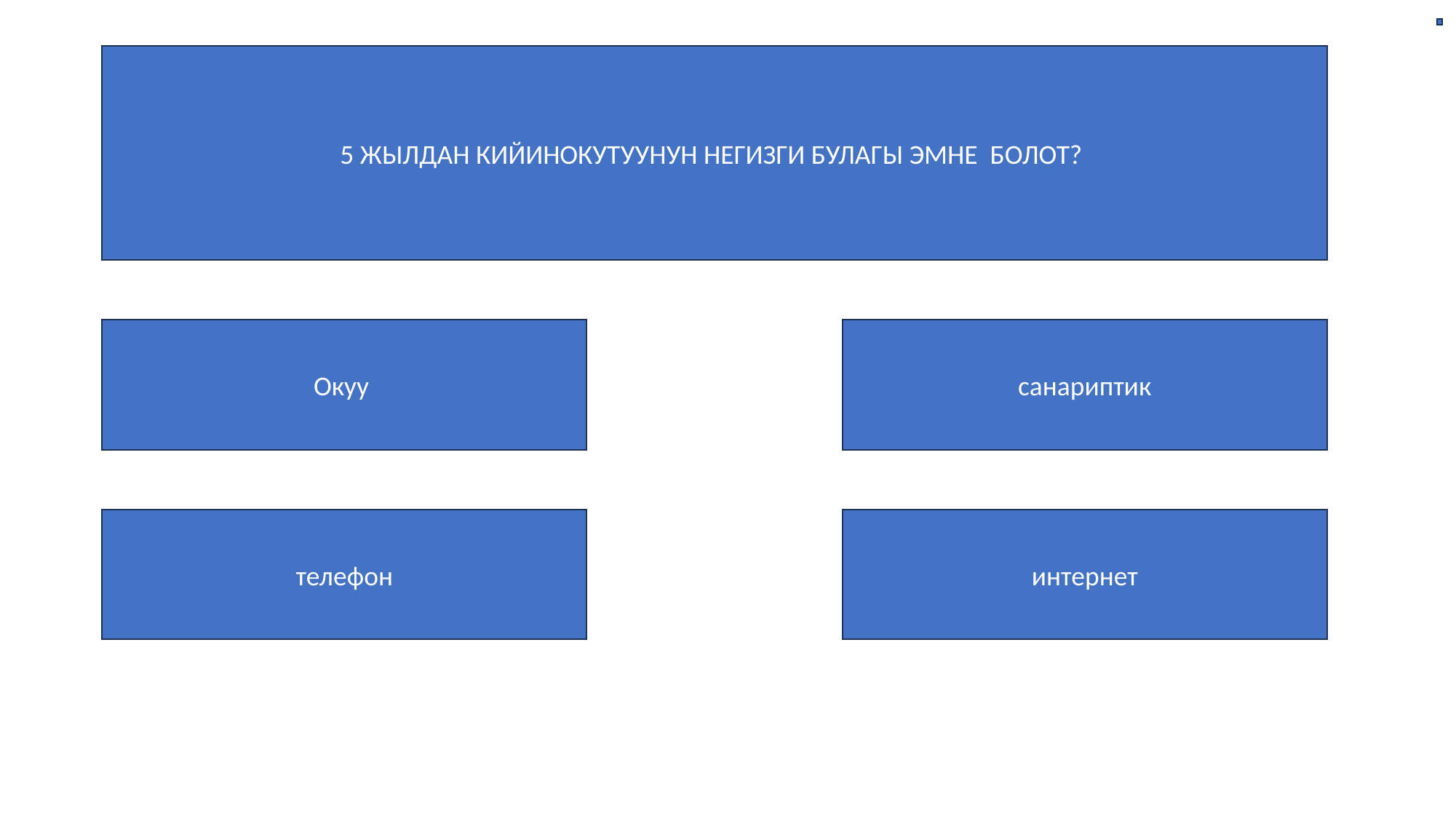

5 ЖЫЛДАН КИЙИНОКУТУУНУН НЕГИЗГИ БУЛАГЫ ЭМНЕ  БОЛОТ?
Окуу
санариптик
телефон
интернет